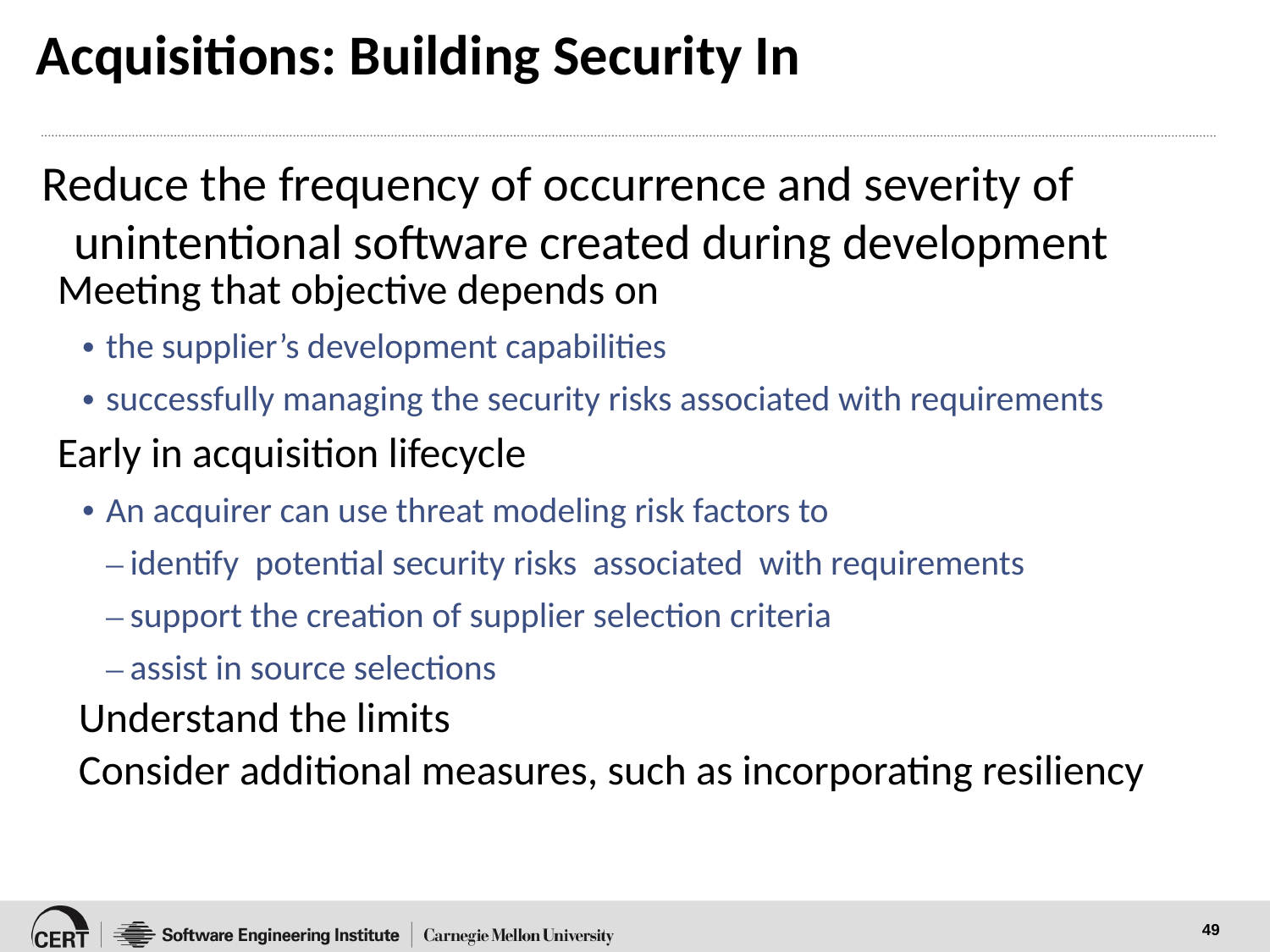

# Acquisitions: Building Security In
Reduce the frequency of occurrence and severity of unintentional software created during development

Meeting that objective depends on
the supplier’s development capabilities
successfully managing the security risks associated with requirements

Early in acquisition lifecycle
An acquirer can use threat modeling risk factors to
identify  potential security risks  associated  with requirements
support the creation of supplier selection criteria
assist in source selections

Understand the limits
Consider additional measures, such as incorporating resiliency